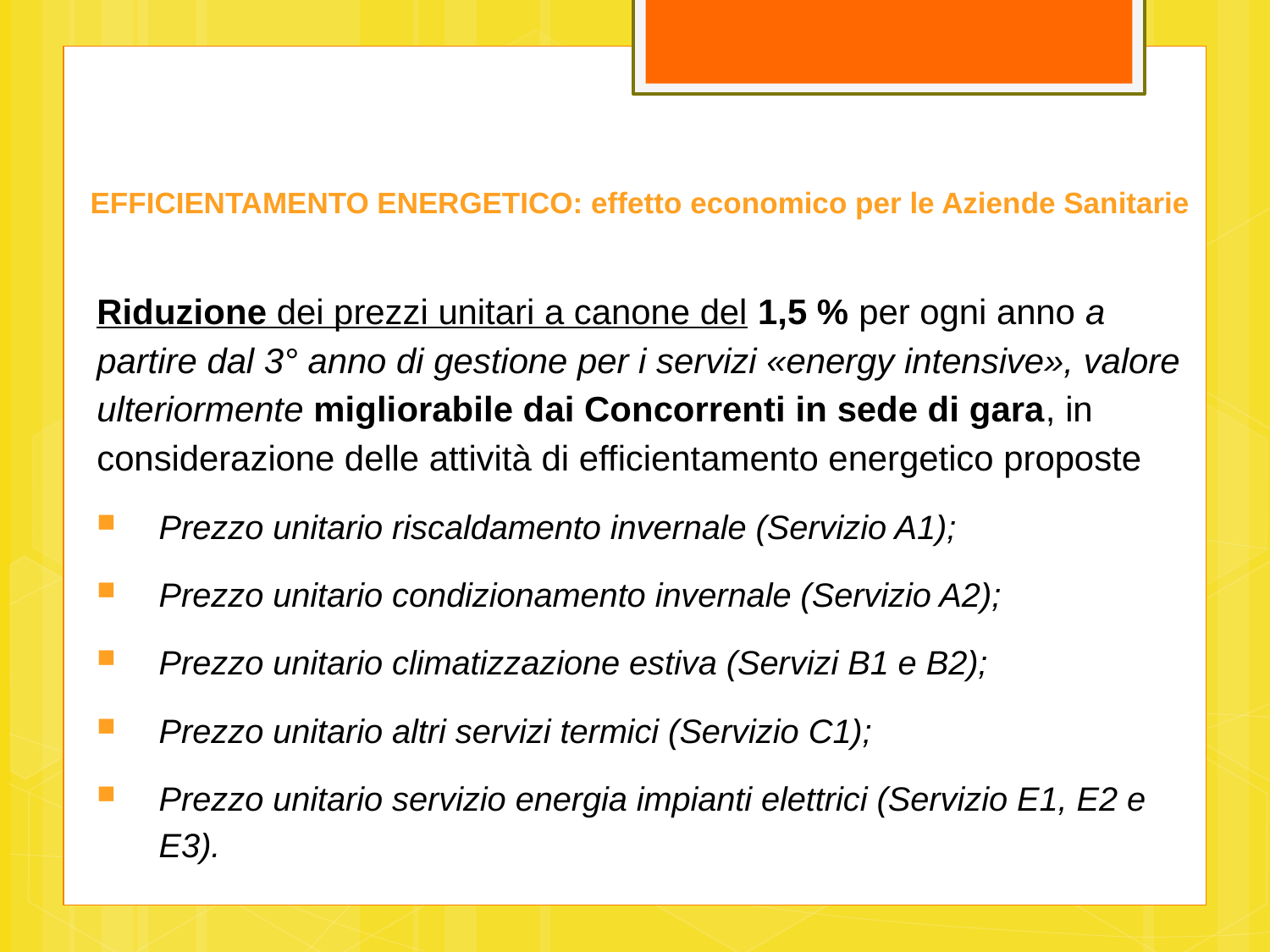

EFFICIENTAMENTO ENERGETICO: effetto economico per le Aziende Sanitarie
Riduzione dei prezzi unitari a canone del 1,5 % per ogni anno a partire dal 3° anno di gestione per i servizi «energy intensive», valore ulteriormente migliorabile dai Concorrenti in sede di gara, in considerazione delle attività di efficientamento energetico proposte
Prezzo unitario riscaldamento invernale (Servizio A1);
Prezzo unitario condizionamento invernale (Servizio A2);
Prezzo unitario climatizzazione estiva (Servizi B1 e B2);
Prezzo unitario altri servizi termici (Servizio C1);
Prezzo unitario servizio energia impianti elettrici (Servizio E1, E2 e E3).